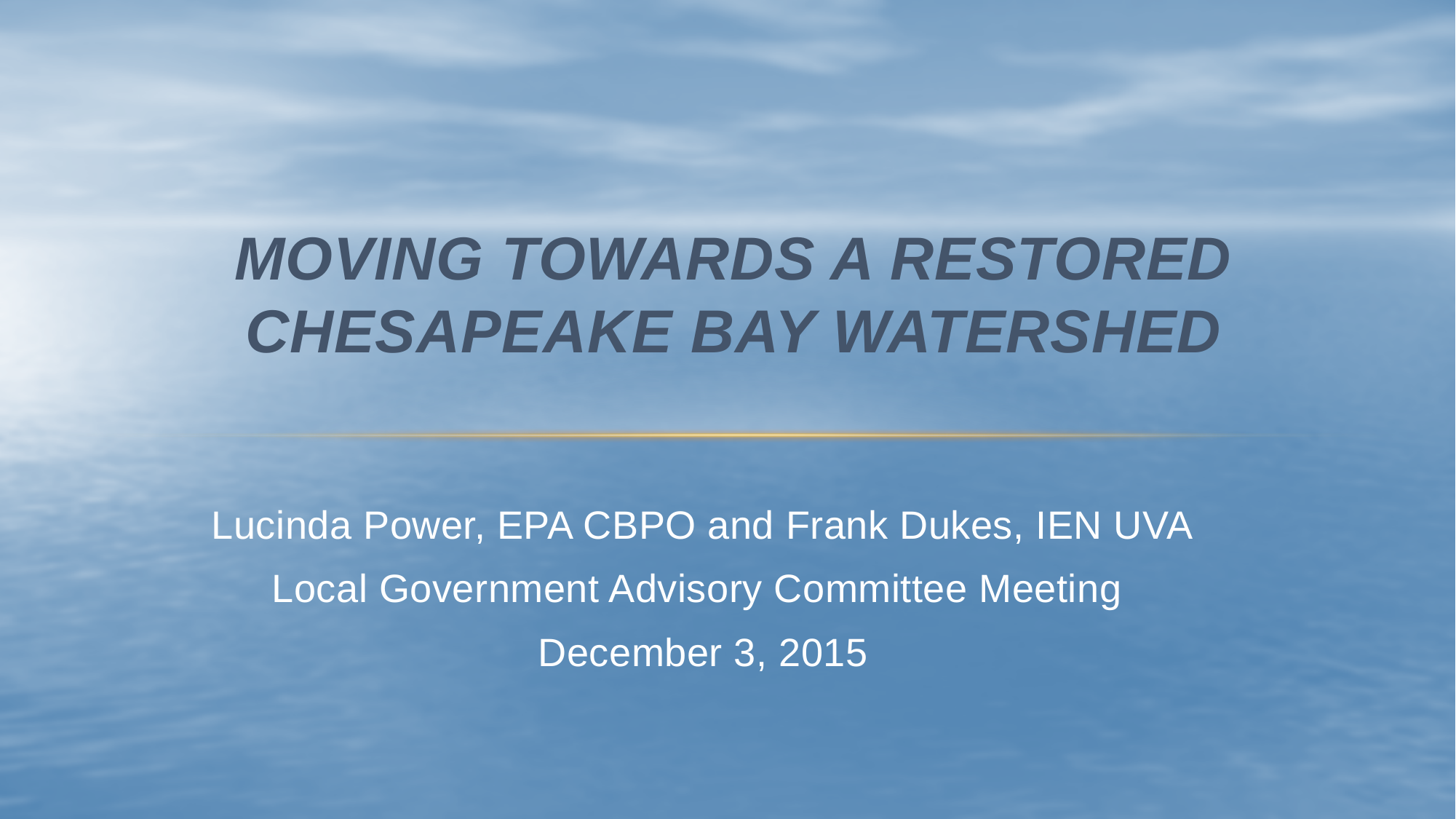

# Moving towards a restored Chesapeake Bay watershed

Lucinda Power, EPA CBPO and Frank Dukes, IEN UVA
Local Government Advisory Committee Meeting
December 3, 2015